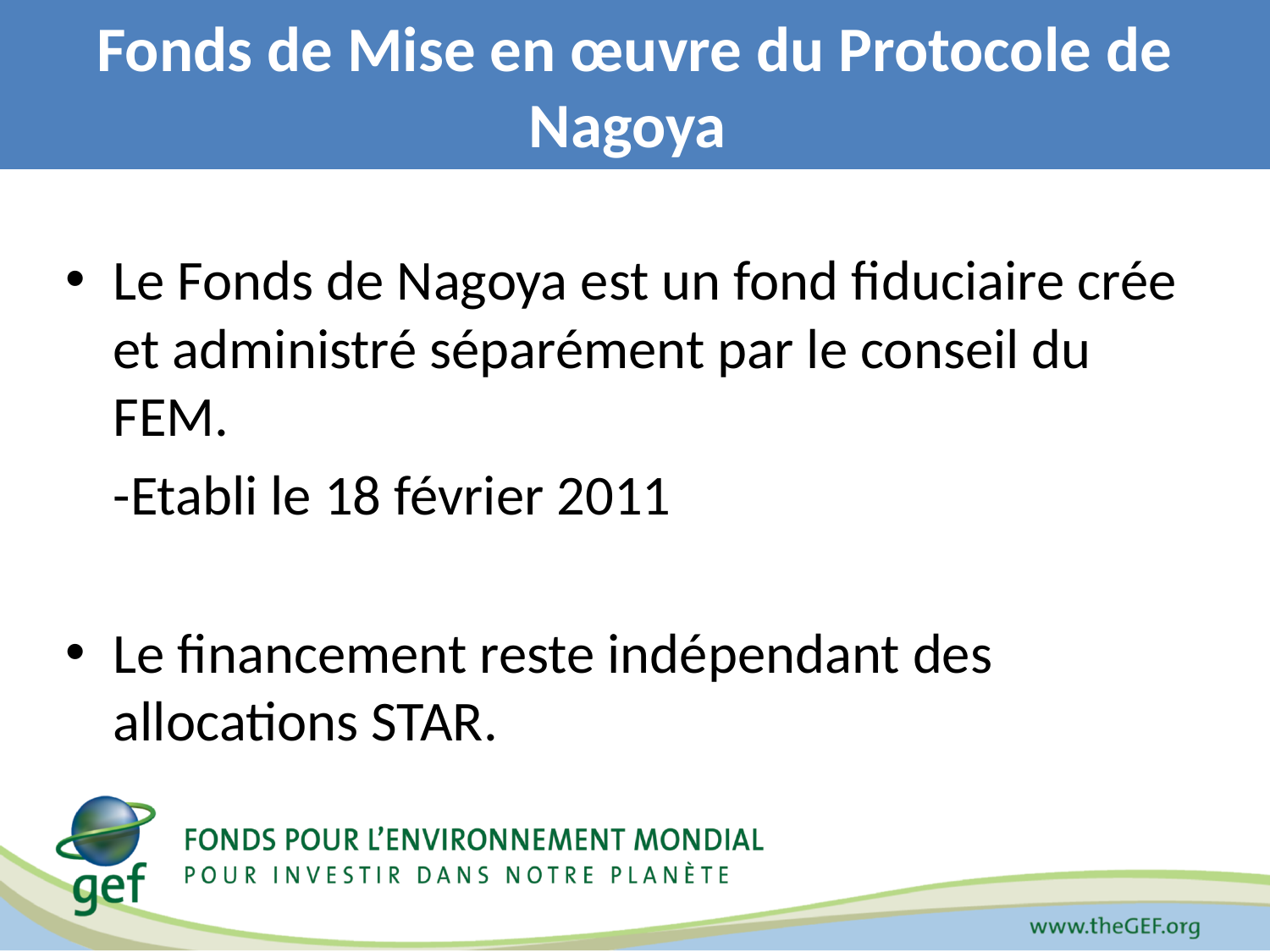

Fonds de Mise en œuvre du Protocole de Nagoya

Le Fonds de Nagoya est un fond fiduciaire crée et administré séparément par le conseil du FEM.
	-Etabli le 18 février 2011

Le financement reste indépendant des allocations STAR.